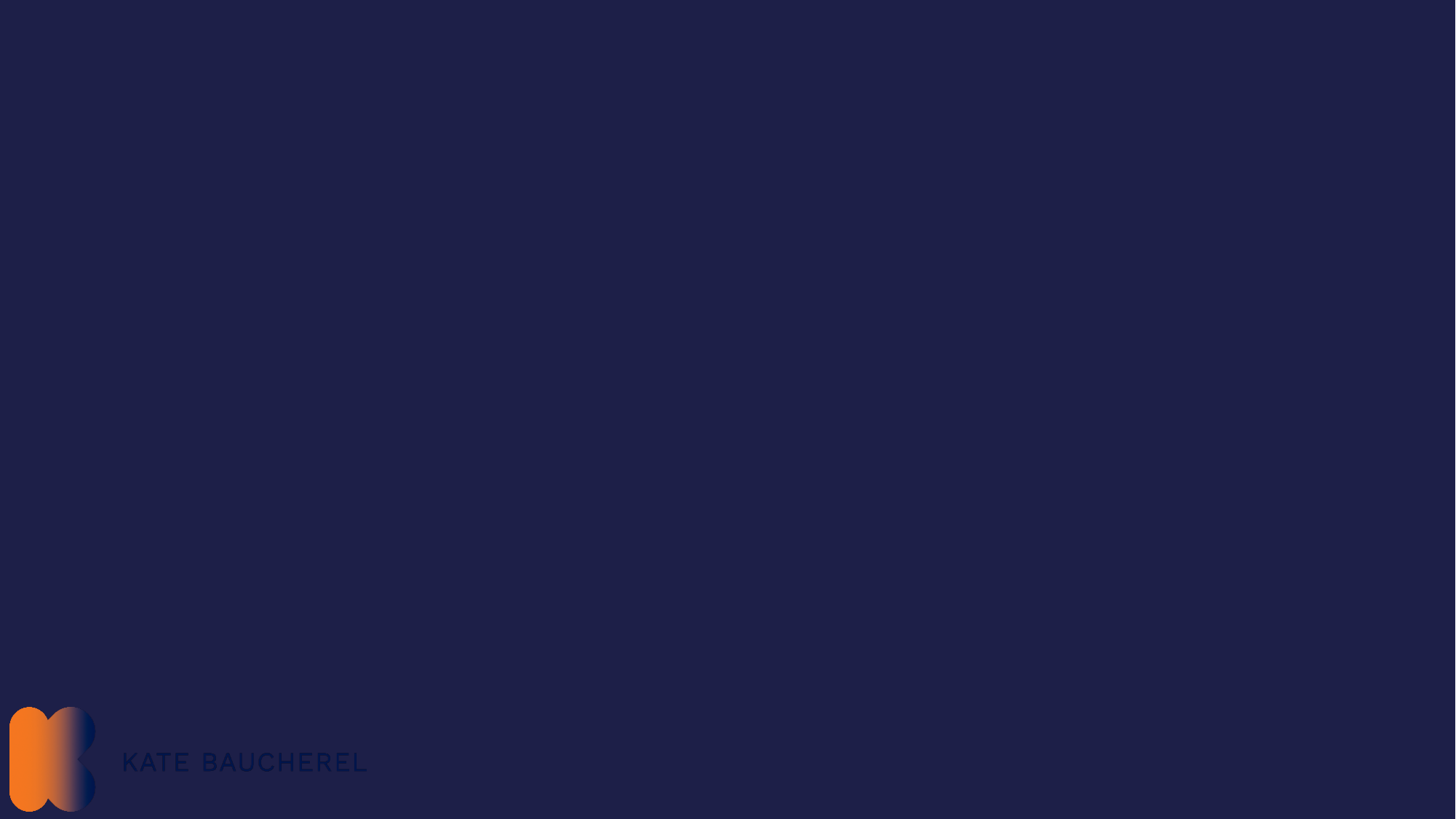

# Stablecoins
A special class of cryptocurrency, programmed with an algorithm that pegs its value to a real-world asset. They enable fast payment along crypto rails without volatility
Tether (USDT) was the first Stablecoin and is still the largest – but EU laws require issuers to prove their stablecoins are asset backed and Tether is having problems with this!
Around 97% of stablecoins are denominated in dollars – but not precisely 1:1, so there is no singleness of money.
Approx 208 billion stablecoins now in circulation (WEF) – a year on year increase of 28% since 2020
Total transfer volume $27.6 trillion in 2024 – greater than the combined volume of Visa and Mastercard transactions